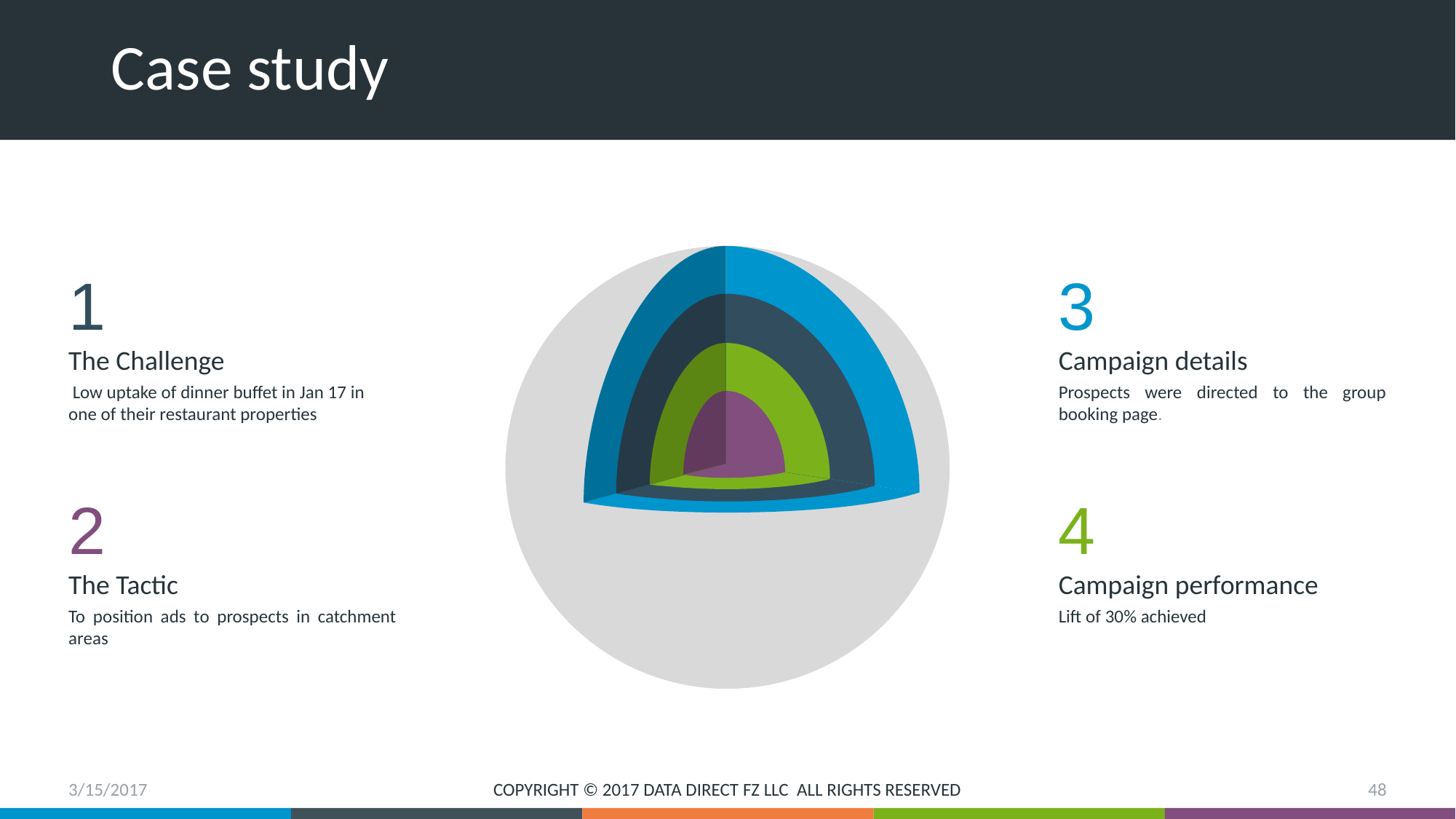

# Case study

1
The Challenge
 Low uptake of dinner buffet in Jan 17 in one of their restaurant properties
2
The Tactic
To position ads to prospects in catchment areas
3
Campaign details
Prospects were directed to the group booking page.
4
Campaign performance
Lift of 30% achieved
3/15/2017
COPYRIGHT © 2017 DATA DIRECT FZ LLC  ALL RIGHTS RESERVED
48